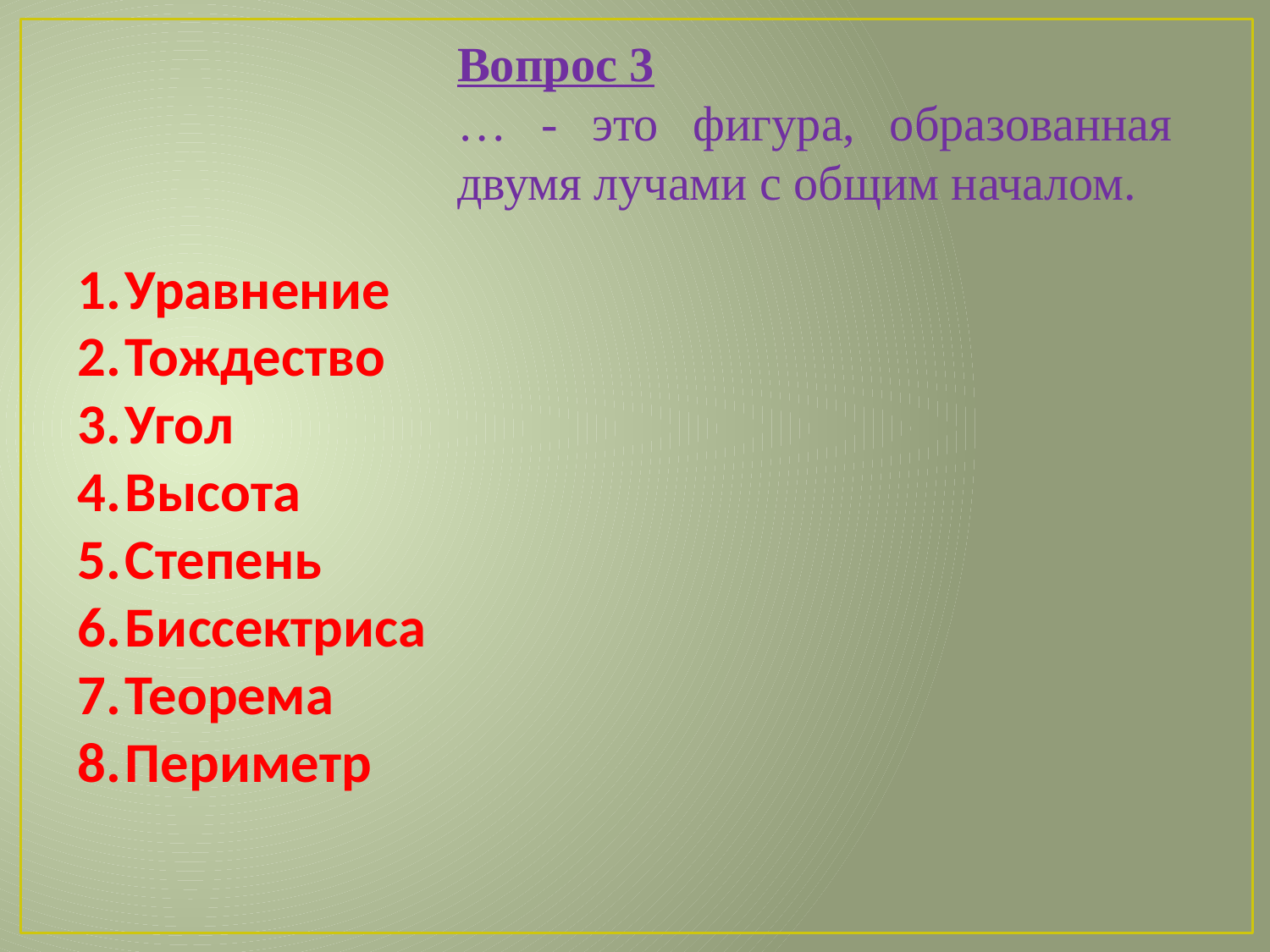

Вопрос 3
… - это фигура, образованная двумя лучами с общим началом.
Уравнение
Тождество
Угол
Высота
Степень
Биссектриса
Теорема
Периметр